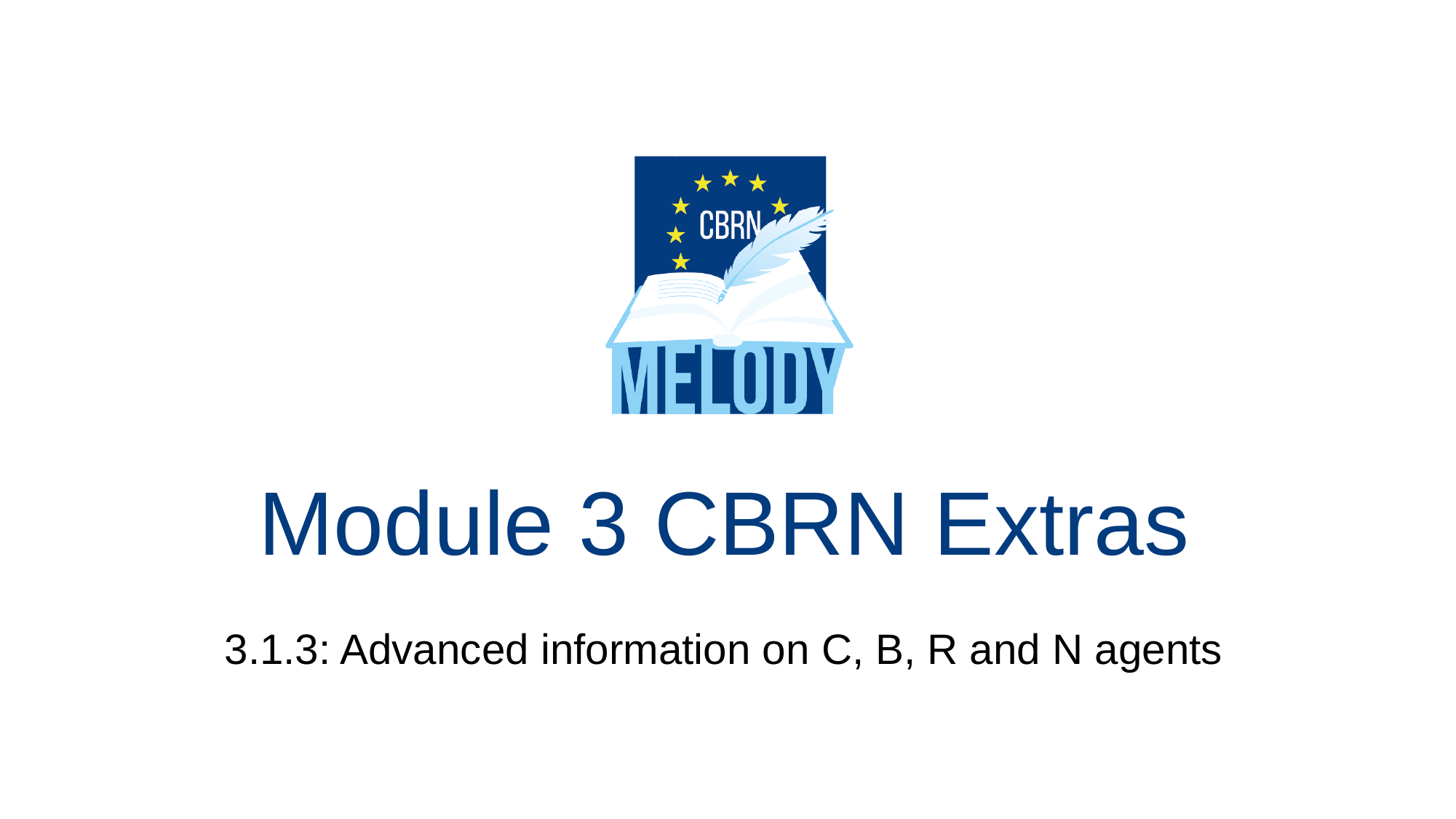

# Module 3 CBRN Extras
3.1.3: Advanced information on C, B, R and N agents